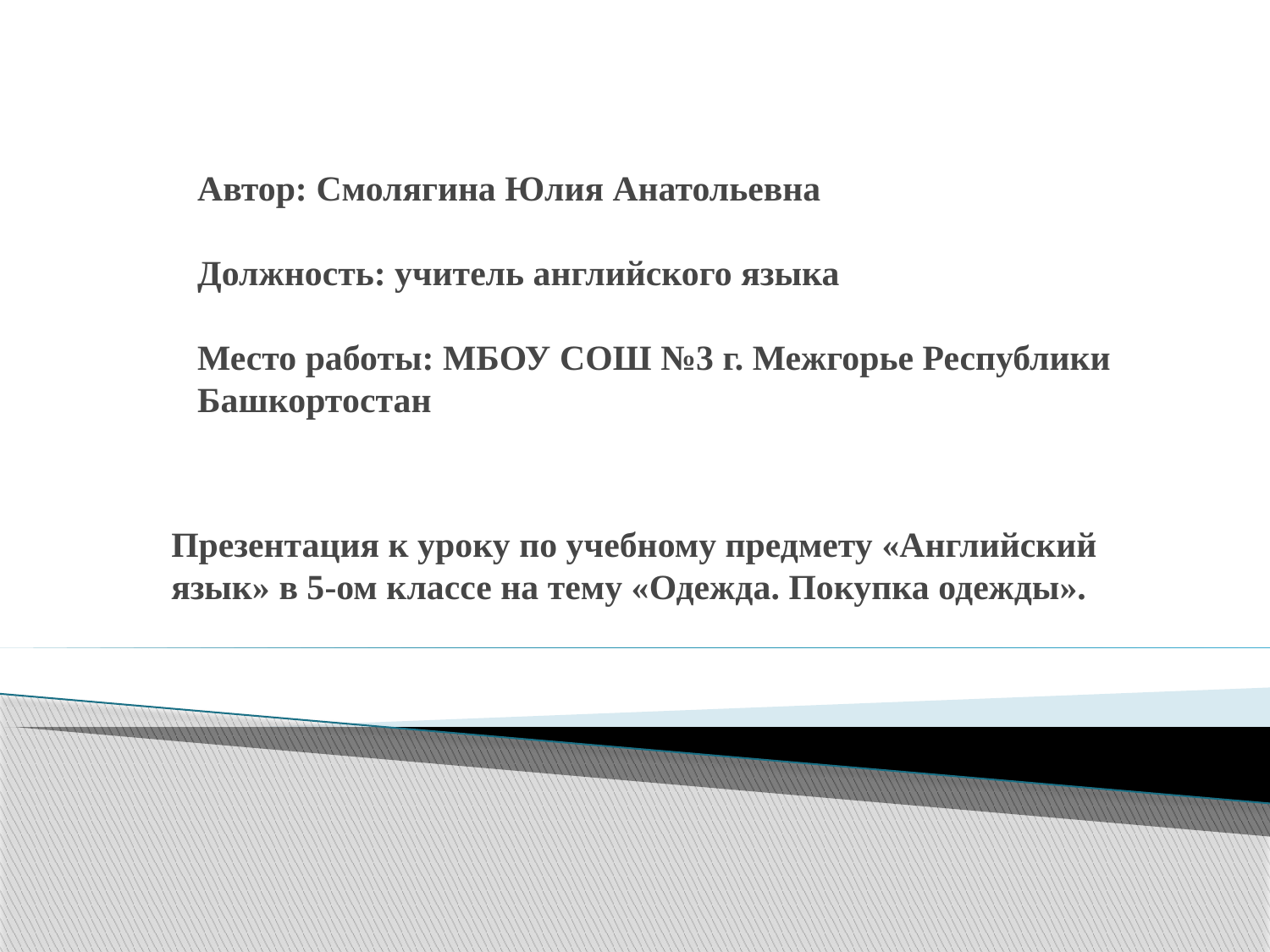

# Автор: Смолягина Юлия Анатольевна Должность: учитель английского языка Место работы: МБОУ СОШ №3 г. Межгорье Республики Башкортостан
Презентация к уроку по учебному предмету «Английский язык» в 5-ом классе на тему «Одежда. Покупка одежды».